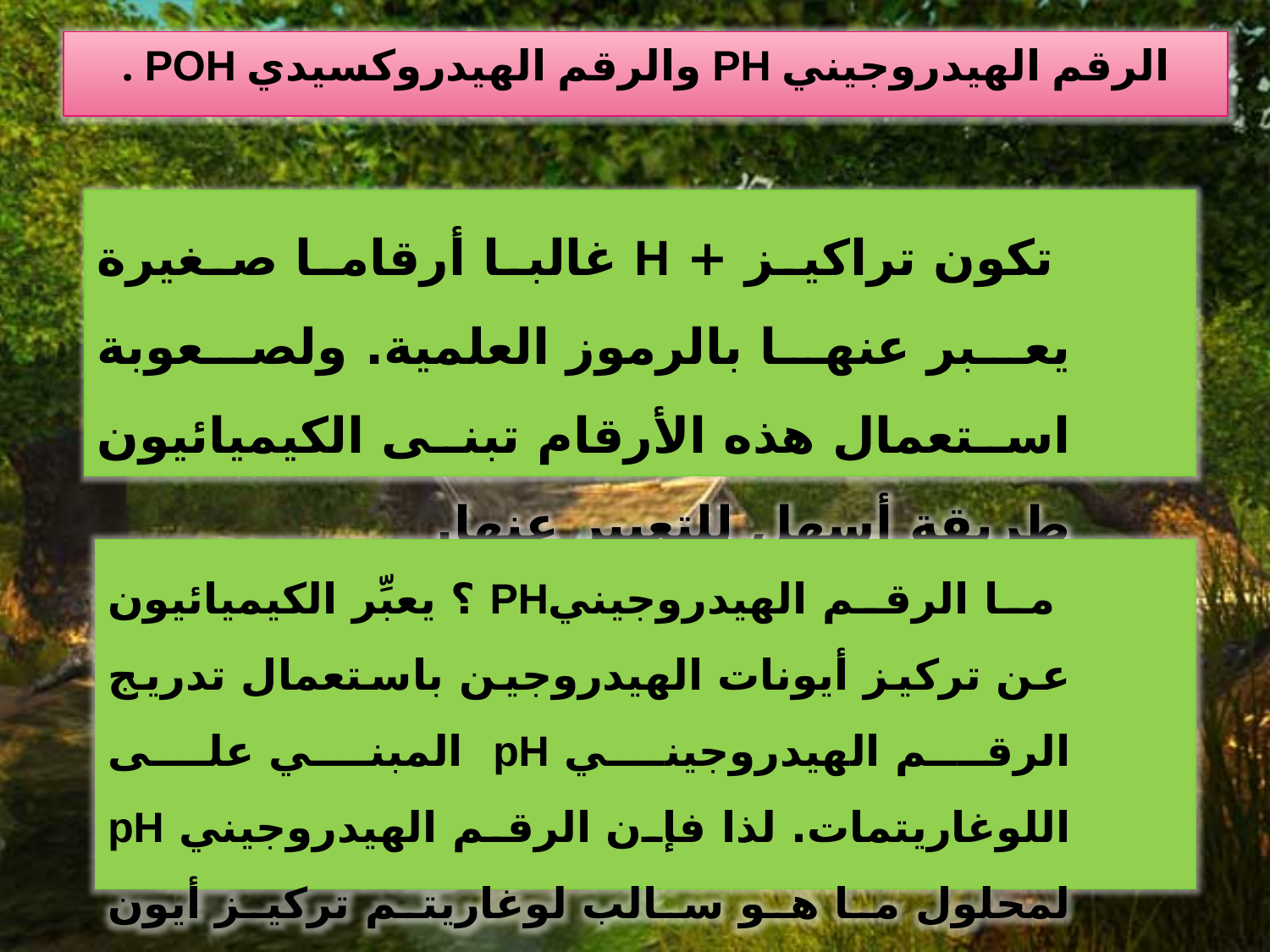

الرقم الهيدروجيني PH والرقم الهيدروكسيدي POH .
       تكون تراكيز + H غالبا أرقاما صغيرة يعبر عنها بالرموز العلمية. ولصعوبة استعمال هذه الأرقام تبنى الكيميائيون طريقة أسهل للتعبير عنها.
        ما الرقم الهيدروجينيPH ؟ يعبِّر الكيميائيون عن تركيز أيونات الهيدروجين باستعمال تدريج الرقم الهيدروجيني pH  المبني على اللوغاريتمات. لذا فإن الرقم الهيدروجيني pH لمحلول ما هو سالب لوغاريتم تركيز أيون الهيدروجين.